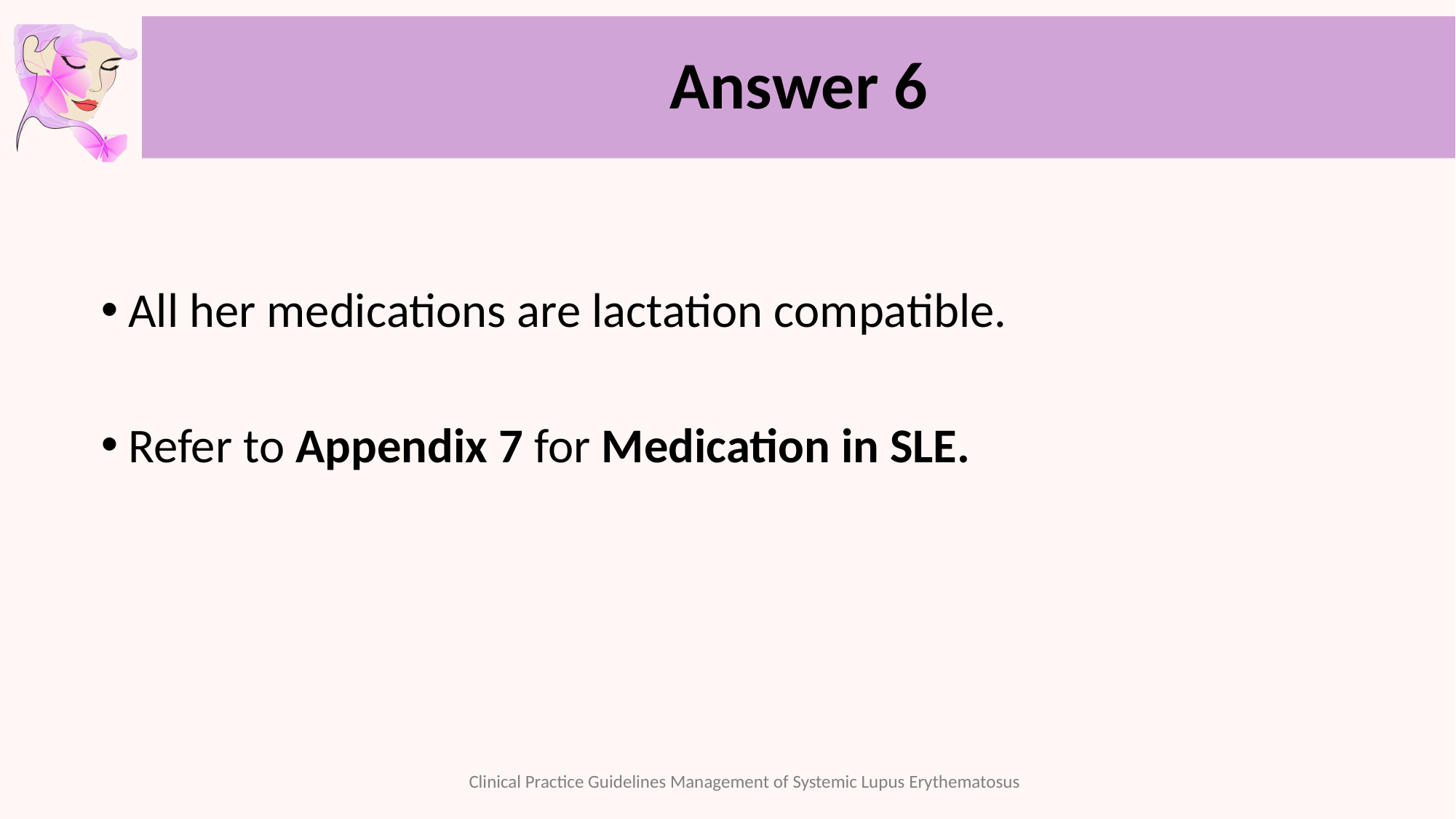

# Answer 6
All her medications are lactation compatible.

Refer to Appendix 7 for Medication in SLE.